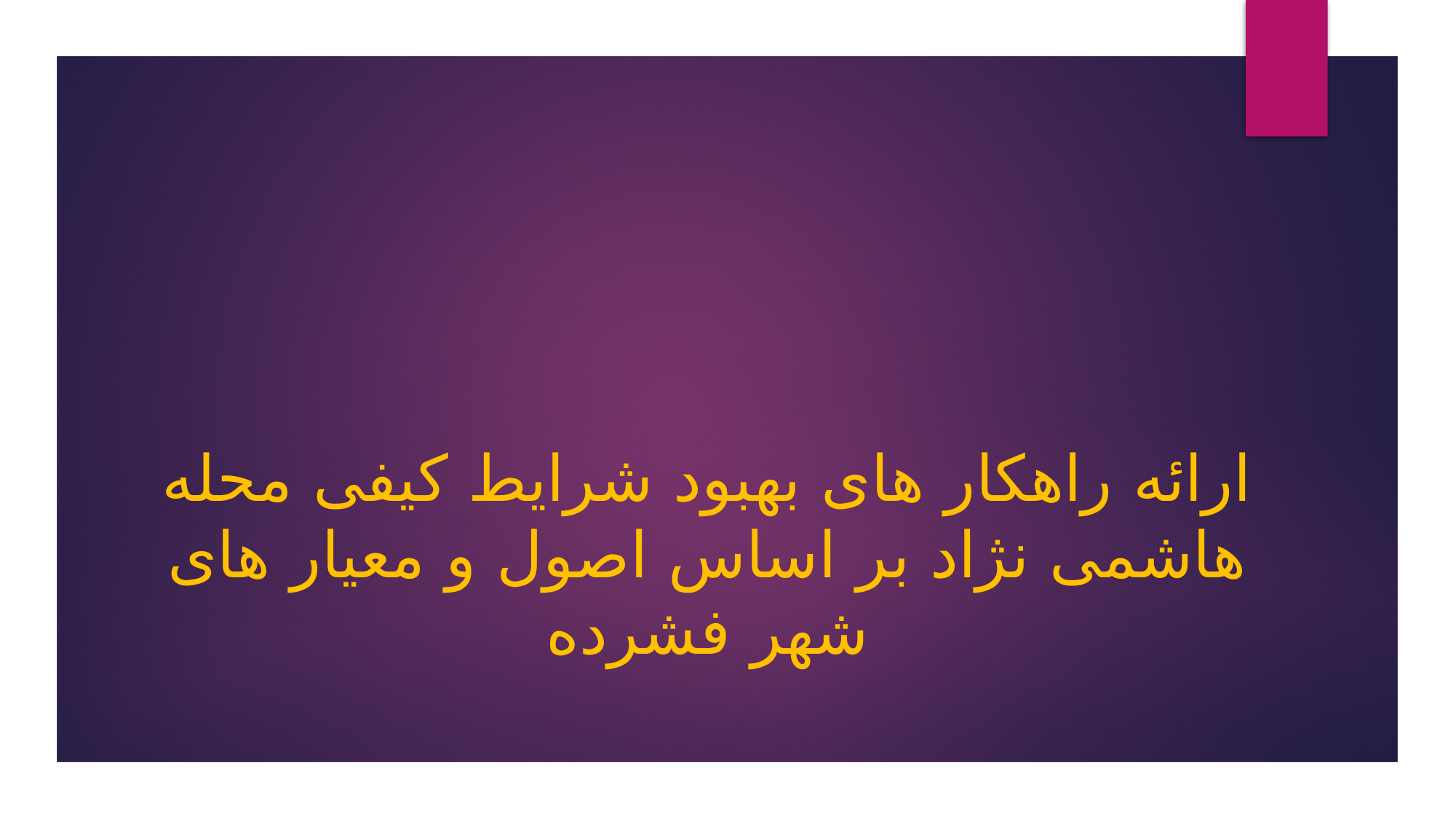

# ارائه راهکار های بهبود شرایط کیفی محله هاشمی نژاد بر اساس اصول و معیار های شهر فشرده